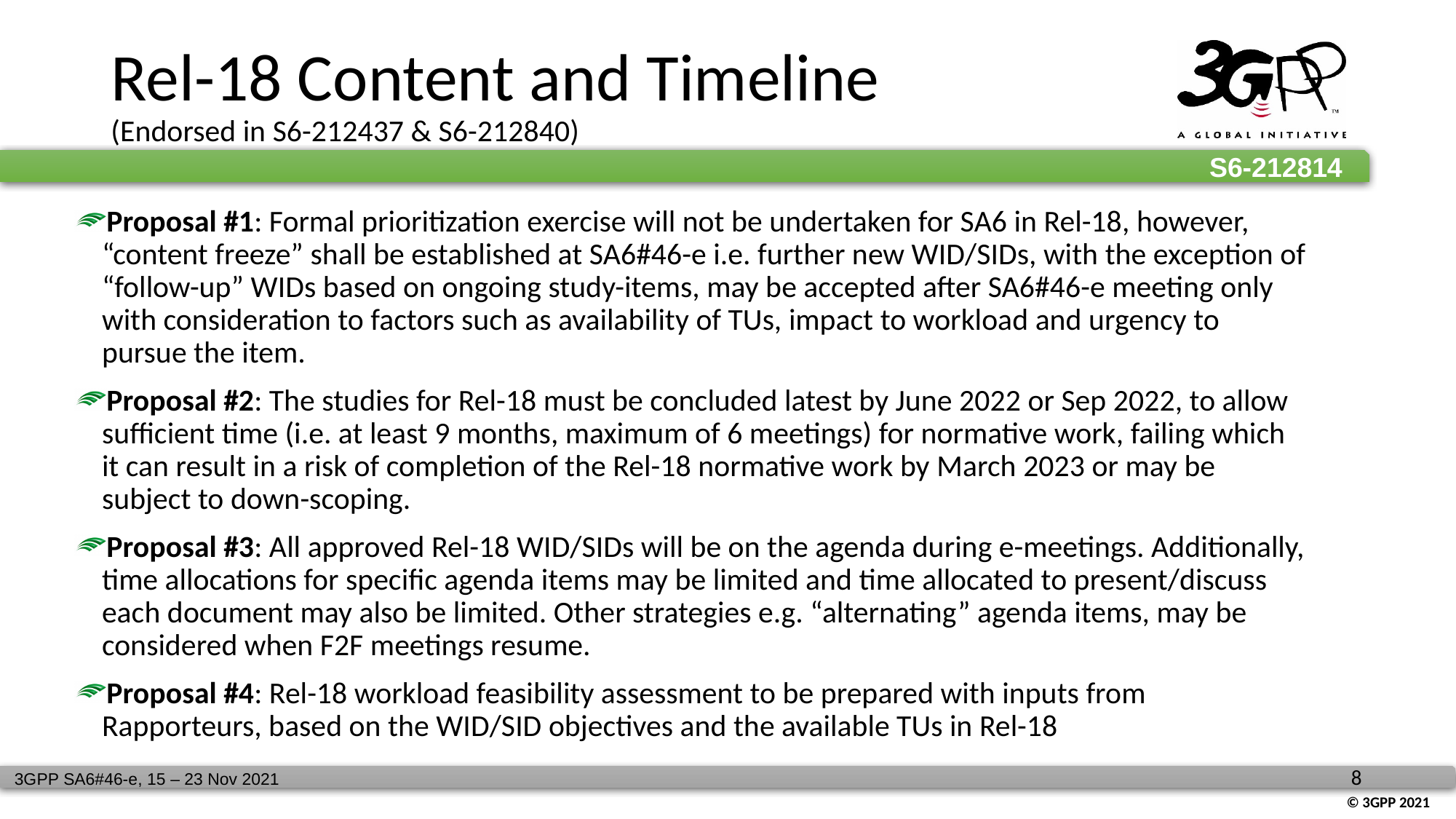

# Rel-18 Content and Timeline (Endorsed in S6-212437 & S6-212840)
Proposal #1: Formal prioritization exercise will not be undertaken for SA6 in Rel-18, however, “content freeze” shall be established at SA6#46-e i.e. further new WID/SIDs, with the exception of “follow-up” WIDs based on ongoing study-items, may be accepted after SA6#46-e meeting only with consideration to factors such as availability of TUs, impact to workload and urgency to pursue the item.
Proposal #2: The studies for Rel-18 must be concluded latest by June 2022 or Sep 2022, to allow sufficient time (i.e. at least 9 months, maximum of 6 meetings) for normative work, failing which it can result in a risk of completion of the Rel-18 normative work by March 2023 or may be subject to down-scoping.
Proposal #3: All approved Rel-18 WID/SIDs will be on the agenda during e-meetings. Additionally, time allocations for specific agenda items may be limited and time allocated to present/discuss each document may also be limited. Other strategies e.g. “alternating” agenda items, may be considered when F2F meetings resume.
Proposal #4: Rel-18 workload feasibility assessment to be prepared with inputs from Rapporteurs, based on the WID/SID objectives and the available TUs in Rel-18